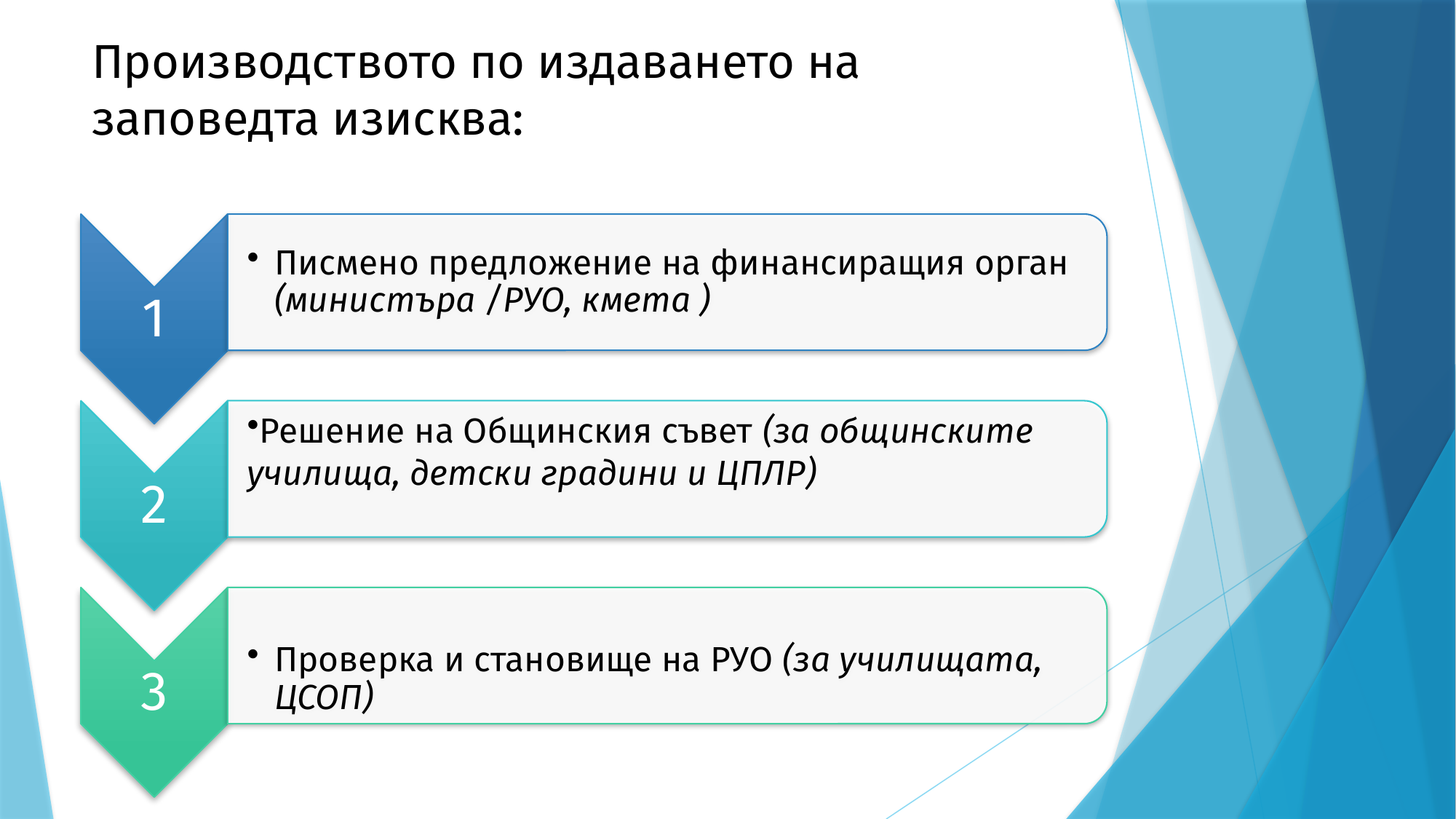

# Производството по издаването на заповедта изисква:
1
Писмено предложение на финансиращия орган    (министъра /РУО, кмета )
2
Решение на Общинския съвет (за общинските училища, детски градини и ЦПЛР)

3

Проверка и становище на РУО (за училищата, ЦСОП)